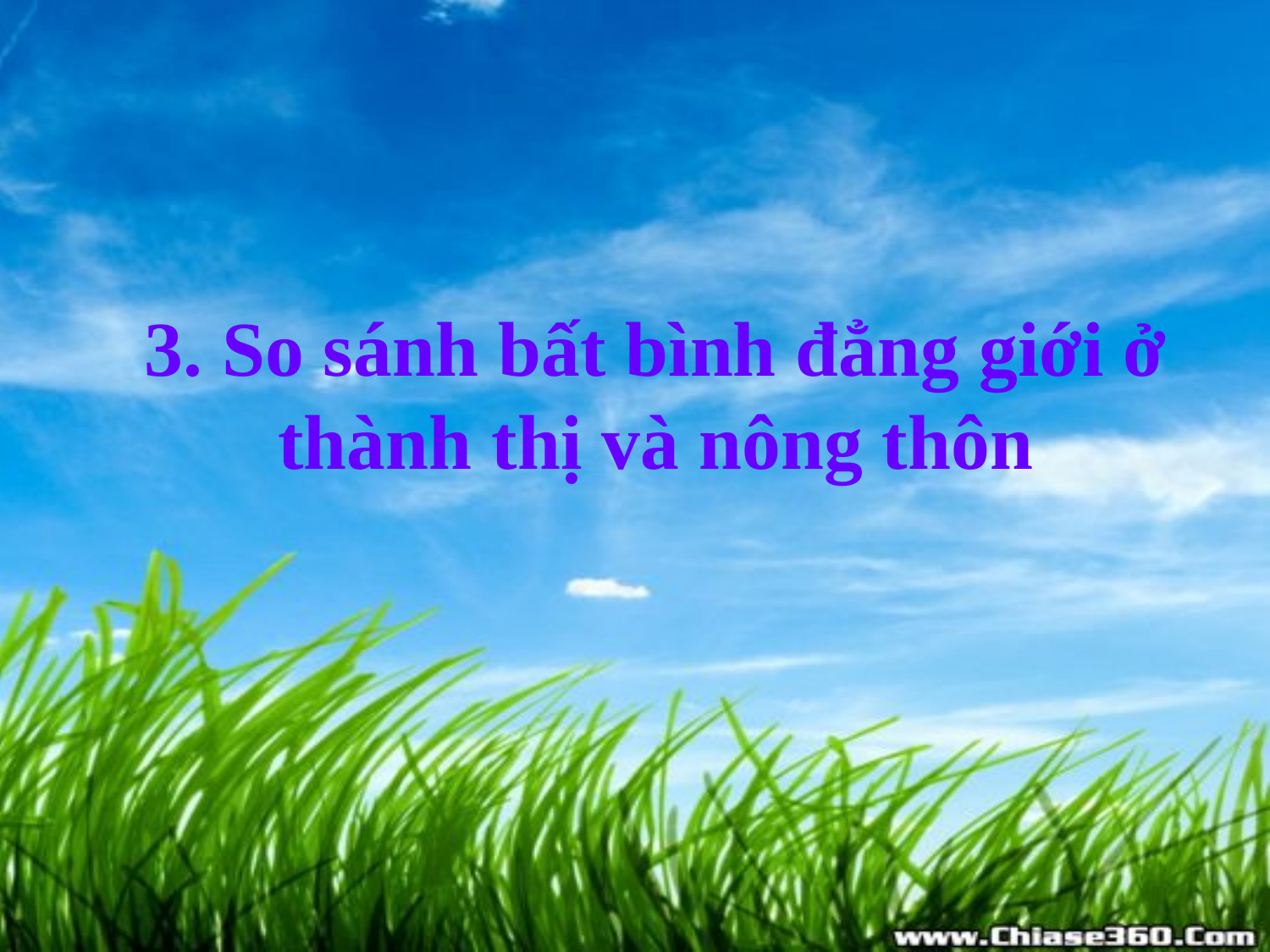

# 3. So sánh bất bình đẳng giới ở thành thị và nông thôn